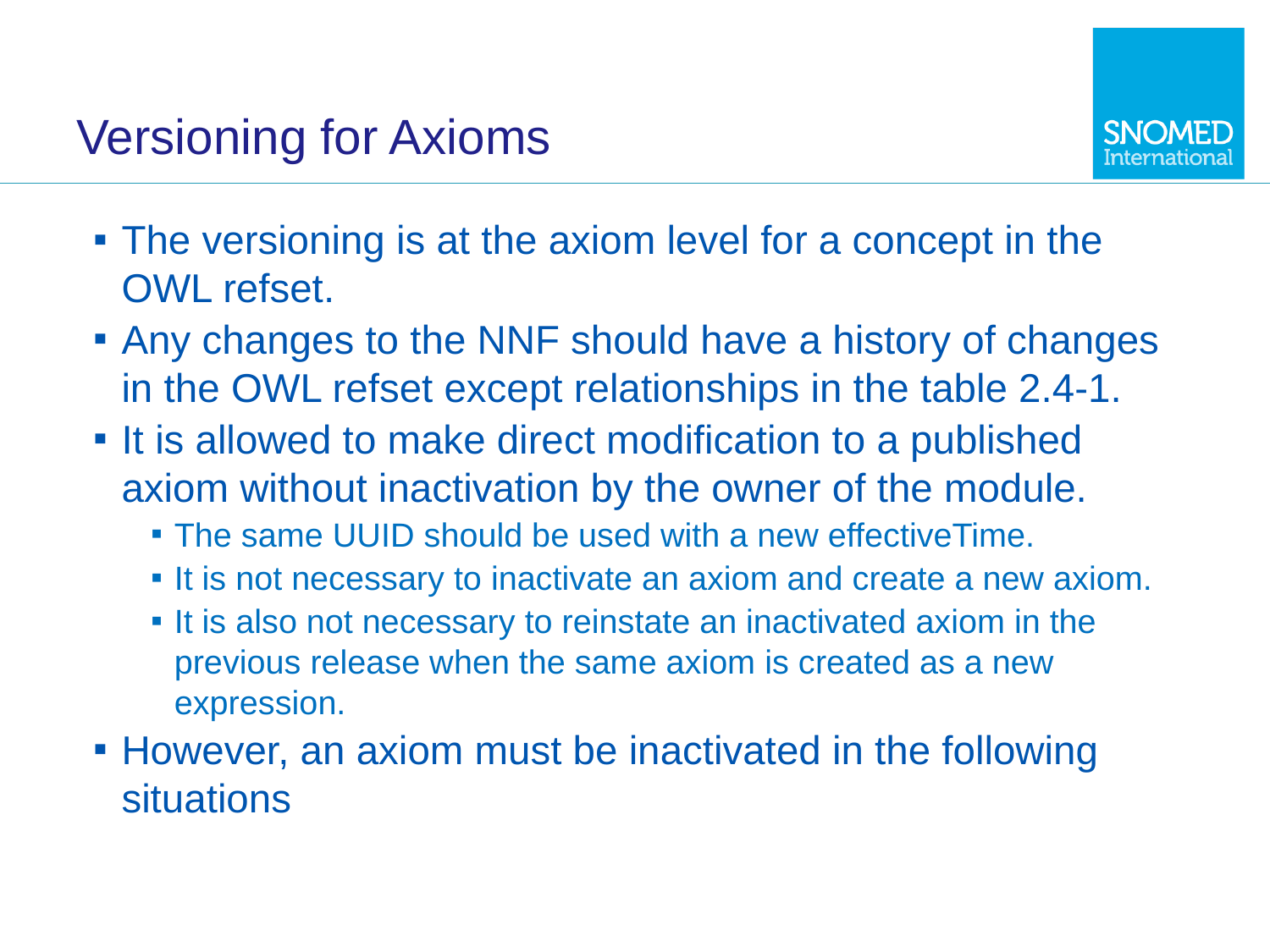

# Versioning for Axioms
The versioning is at the axiom level for a concept in the OWL refset.
Any changes to the NNF should have a history of changes in the OWL refset except relationships in the table 2.4-1.
It is allowed to make direct modification to a published axiom without inactivation by the owner of the module.
The same UUID should be used with a new effectiveTime.
It is not necessary to inactivate an axiom and create a new axiom.
It is also not necessary to reinstate an inactivated axiom in the previous release when the same axiom is created as a new expression.
However, an axiom must be inactivated in the following situations